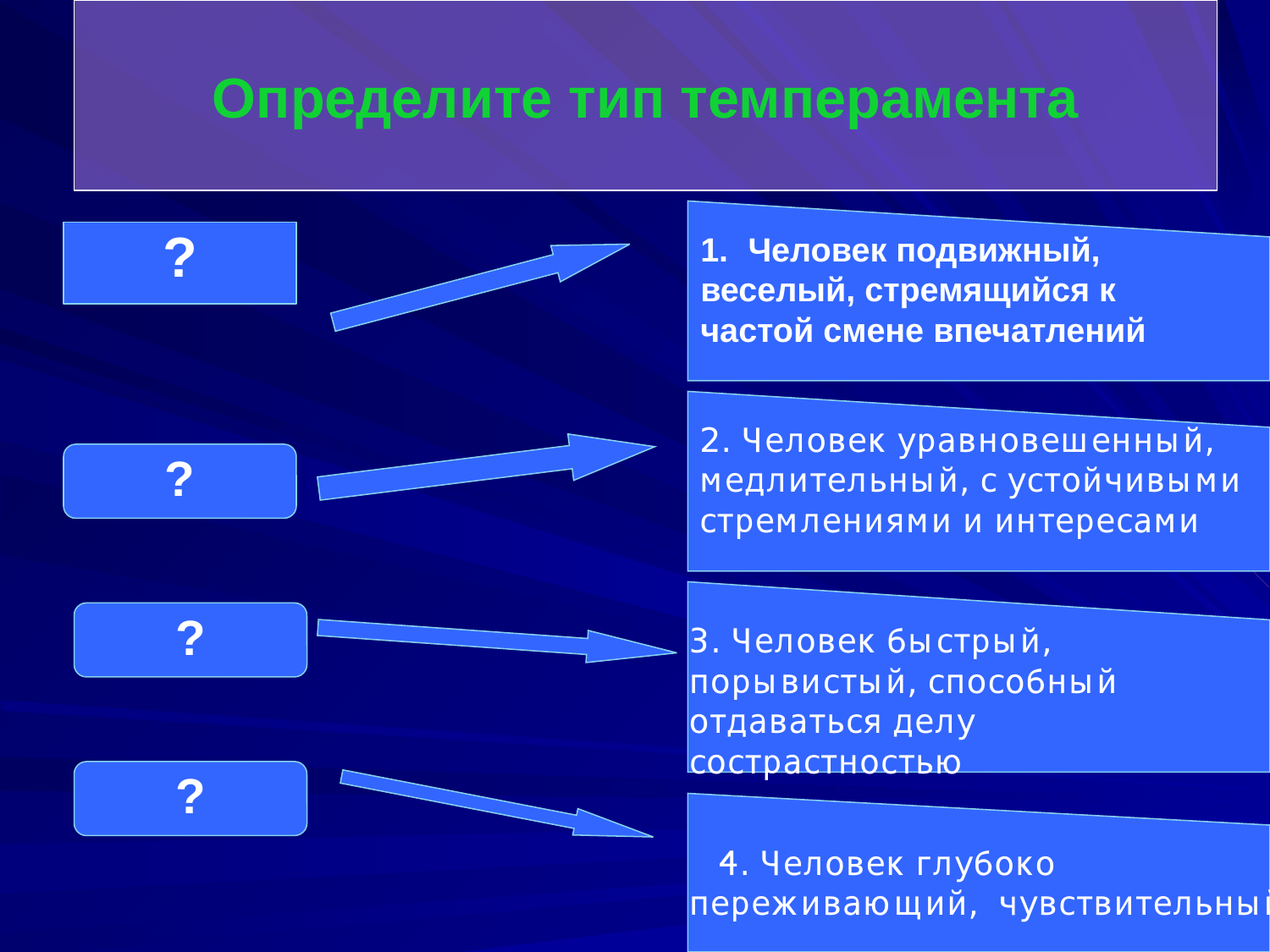

# Определите тип темперамента

?
Человек подвижный,
веселый, стремящийся к
частой смене впечатлений

2. Человек уравновешенный,
медлительный, с устойчивыми
стремлениями и интересами
?

?
3. Человек быстрый, порывистый, способный отдаваться делу сострастностью

?

   4. Человек глубоко           переживающий,  чувствительный